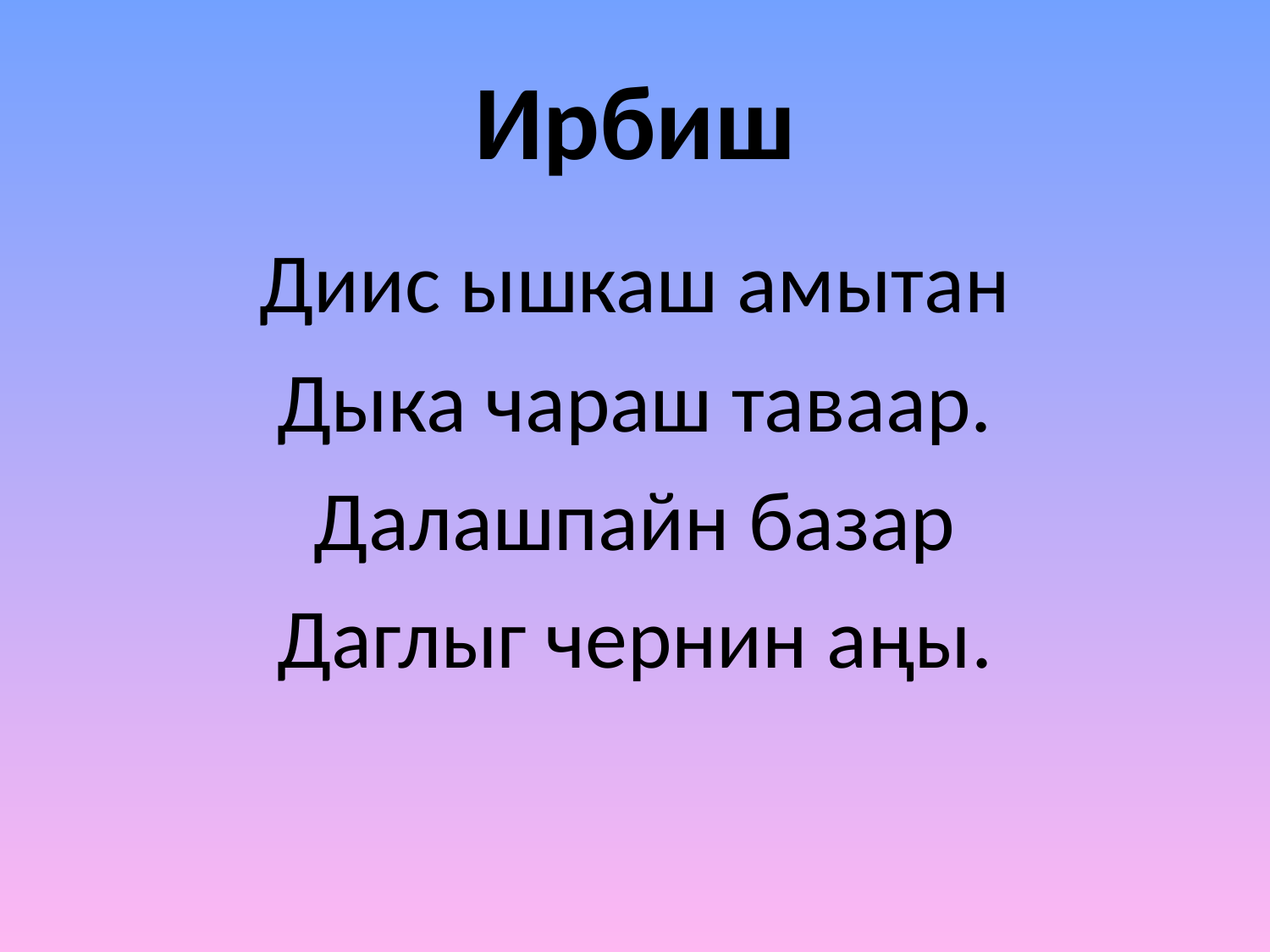

# Ирбиш
Диис ышкаш амытан
Дыка чараш таваар.
Далашпайн базар
Даглыг чернин аңы.